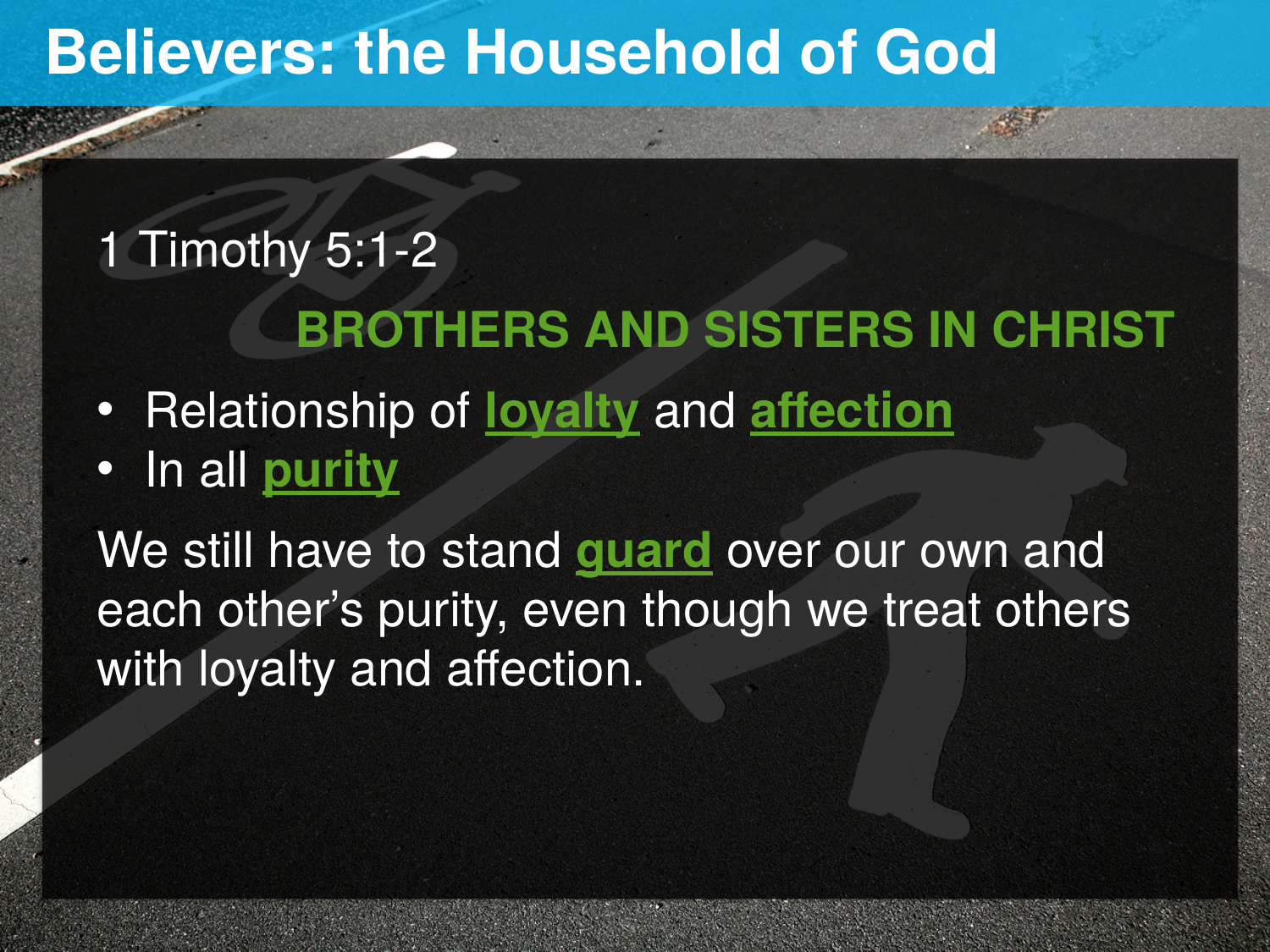

Believers: the Household of God

1 Timothy 5:1-2
BROTHERS AND SISTERS IN CHRIST
Relationship of loyalty and affection
In all purity
We still have to stand guard over our own and each other’s purity, even though we treat others with loyalty and affection.